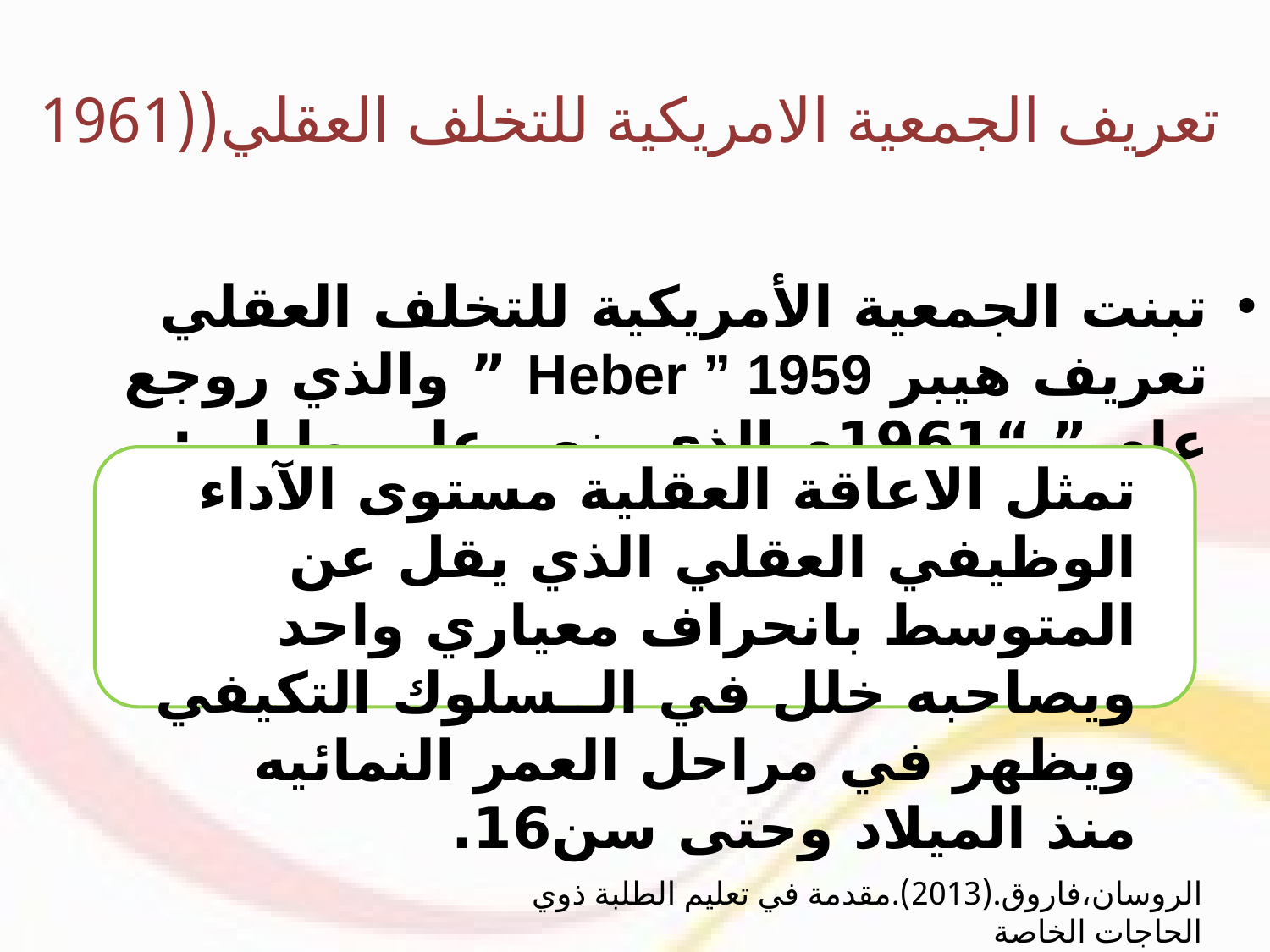

# تعريف الجمعية الامريكية للتخلف العقلي((1961
تبنت الجمعية الأمريكية للتخلف العقلي تعريف هيبر Heber ” 1959 ” والذي روجع عام ” “1961م الذي ينص على مايلي:

تمثل الاعاقة العقلية مستوى الآداء الوظيفي العقلي الذي يقل عن المتوسط بانحراف معياري واحد ويصاحبه خلل في الــسلوك التكيفي ويظهر في مراحل العمر النمائيه منذ الميلاد وحتى سن16.
الروسان،فاروق.(2013).مقدمة في تعليم الطلبة ذوي الحاجات الخاصة